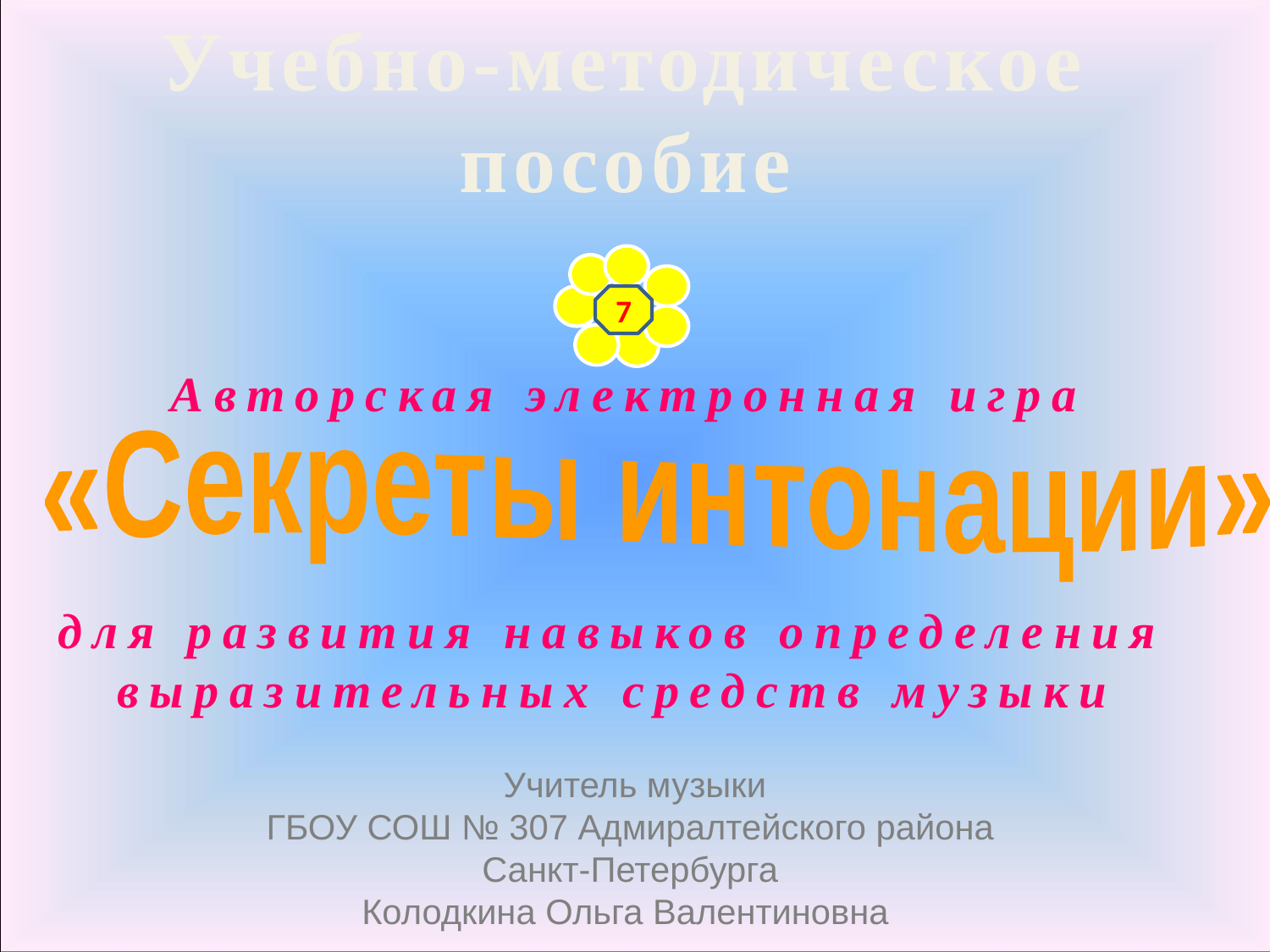

Учебно-методическое пособие

7

 Авторская электронная игра

для развития навыков определения выразительных средств музыки
«Секреты интонации»
Учитель музыки
ГБОУ СОШ № 307 Адмиралтейского района
Санкт-Петербурга
Колодкина Ольга Валентиновна